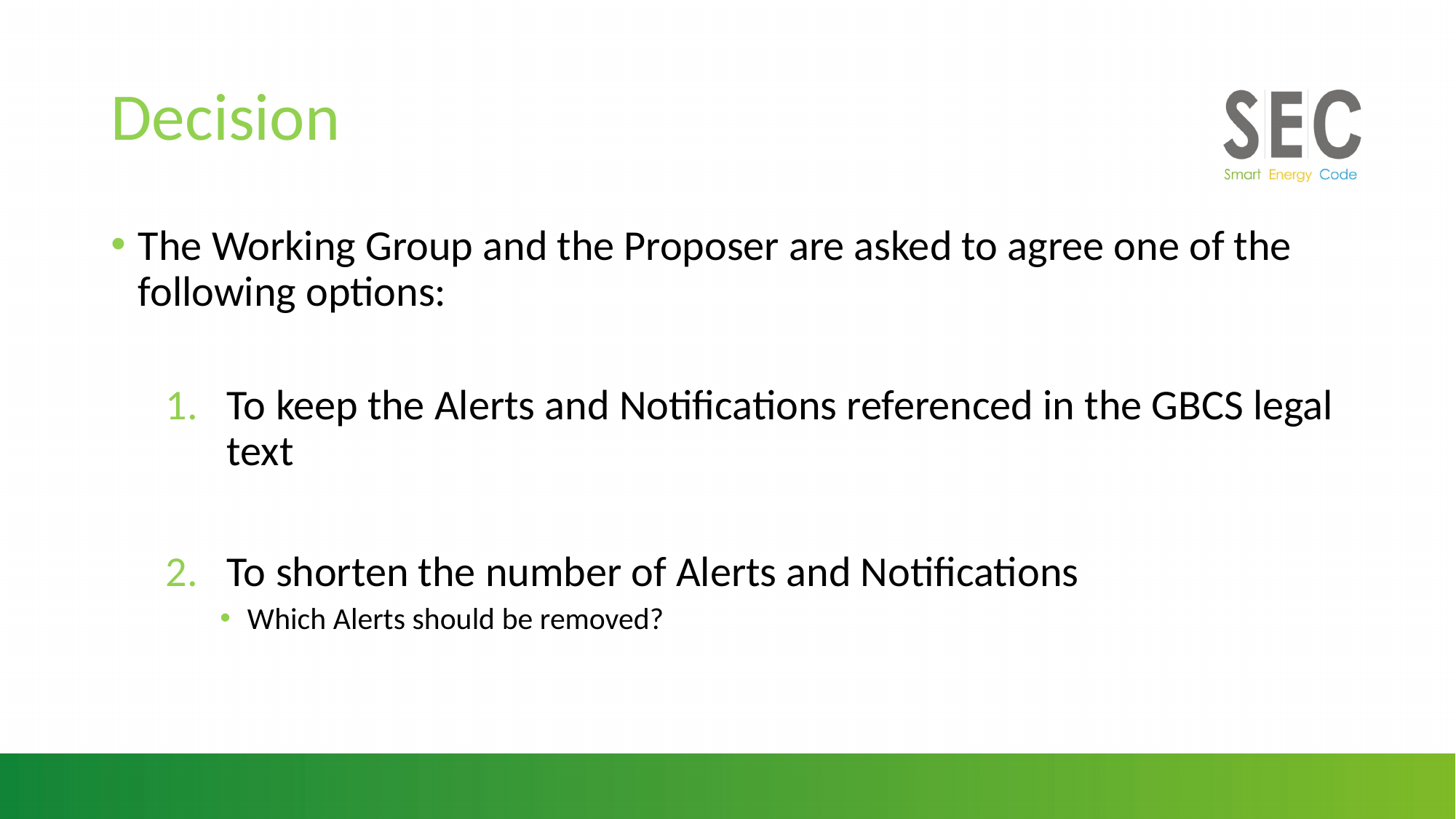

# Decision
The Working Group and the Proposer are asked to agree one of the following options:

To keep the Alerts and Notifications referenced in the GBCS legal text

To shorten the number of Alerts and Notifications
Which Alerts should be removed?